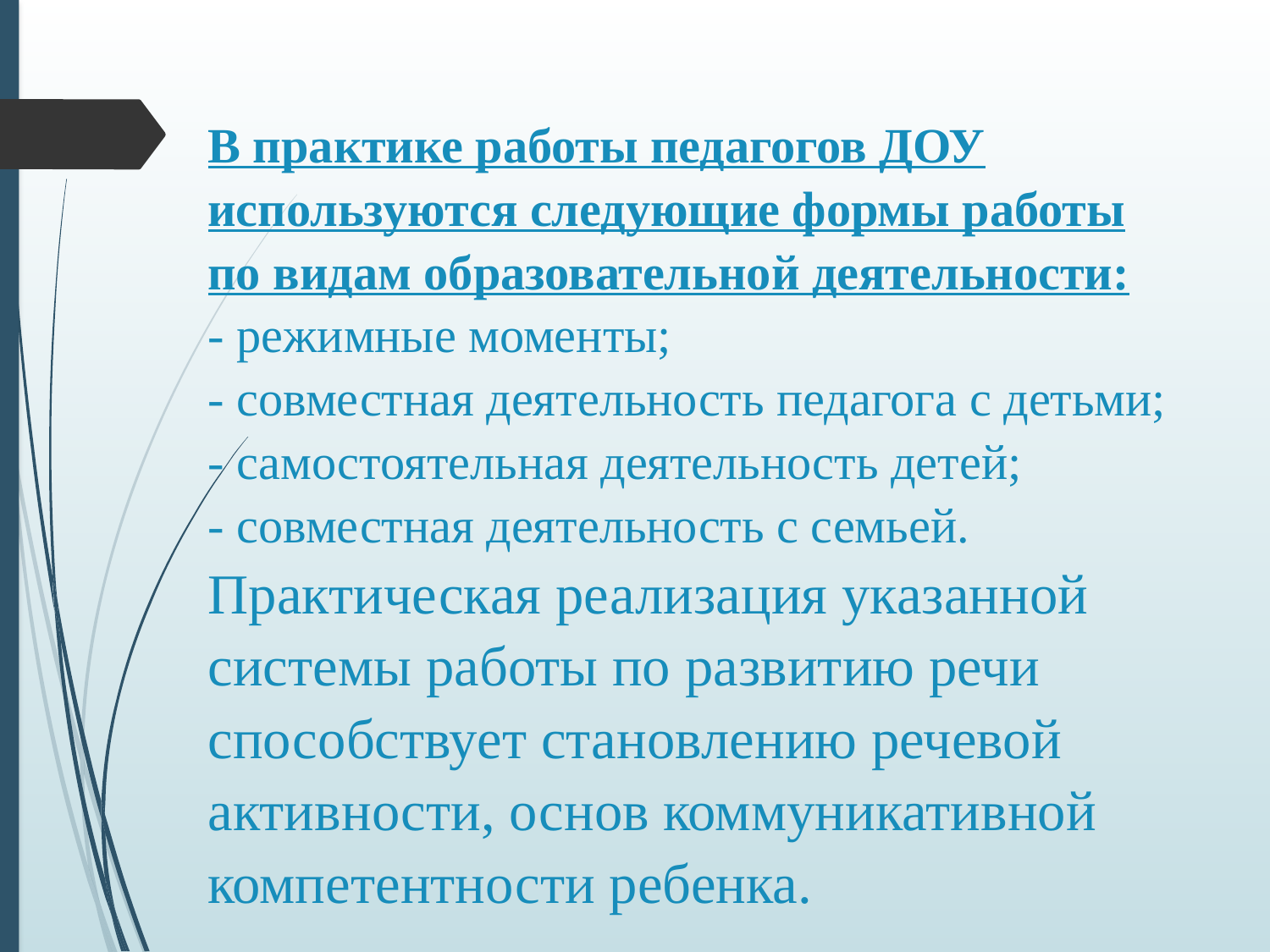

В практике работы педагогов ДОУ используются следующие формы работы по видам образовательной деятельности:
- режимные моменты;
- совместная деятельность педагога с детьми;
- самостоятельная деятельность детей;
- совместная деятельность с семьей.
Практическая реализация указанной системы работы по развитию речи способствует становлению речевой активности, основ коммуникативной компетентности ребенка.